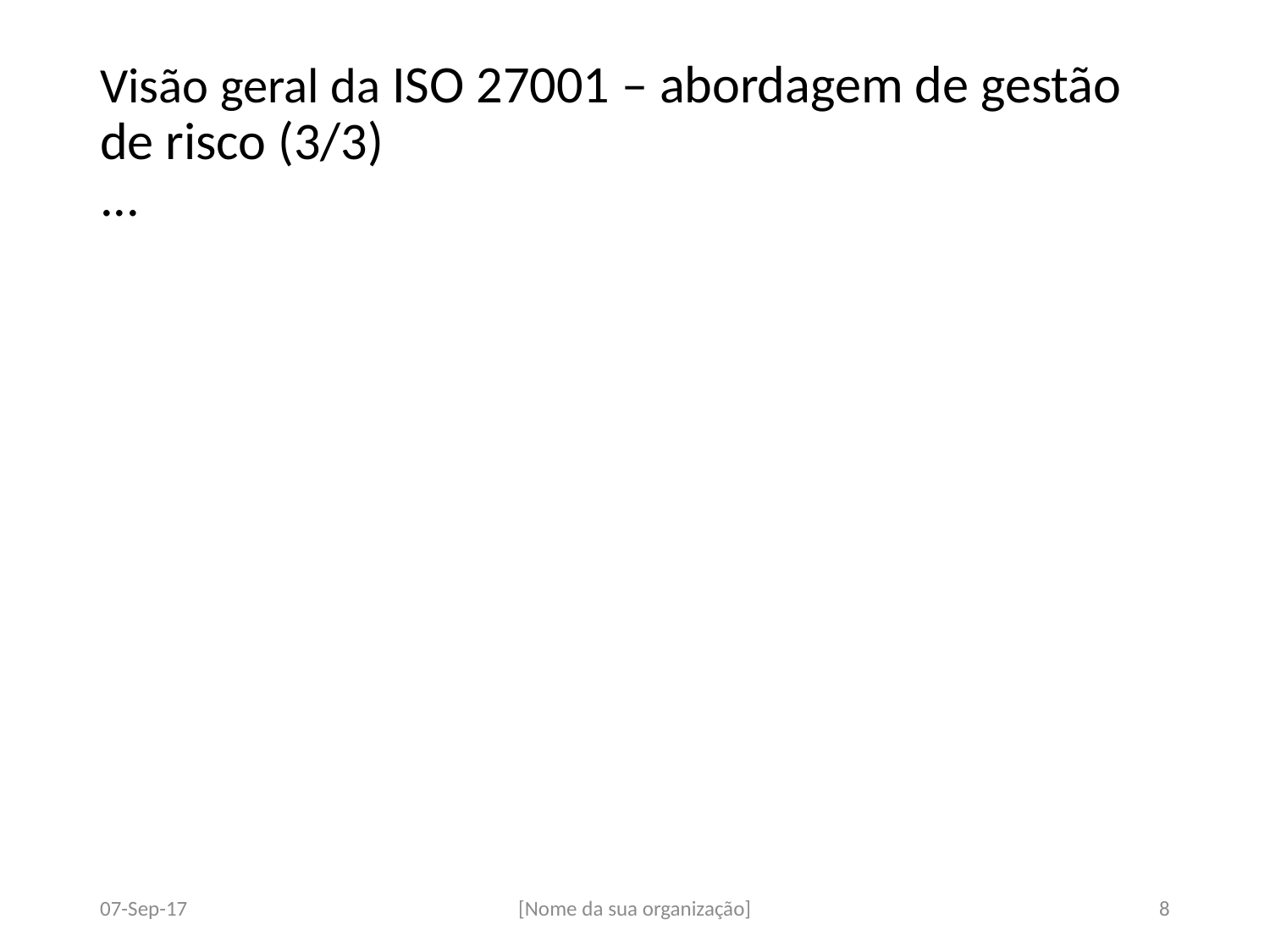

# Visão geral da ISO 27001 – abordagem de gestão de risco (3/3) ...
07-Sep-17
[Nome da sua organização]
8